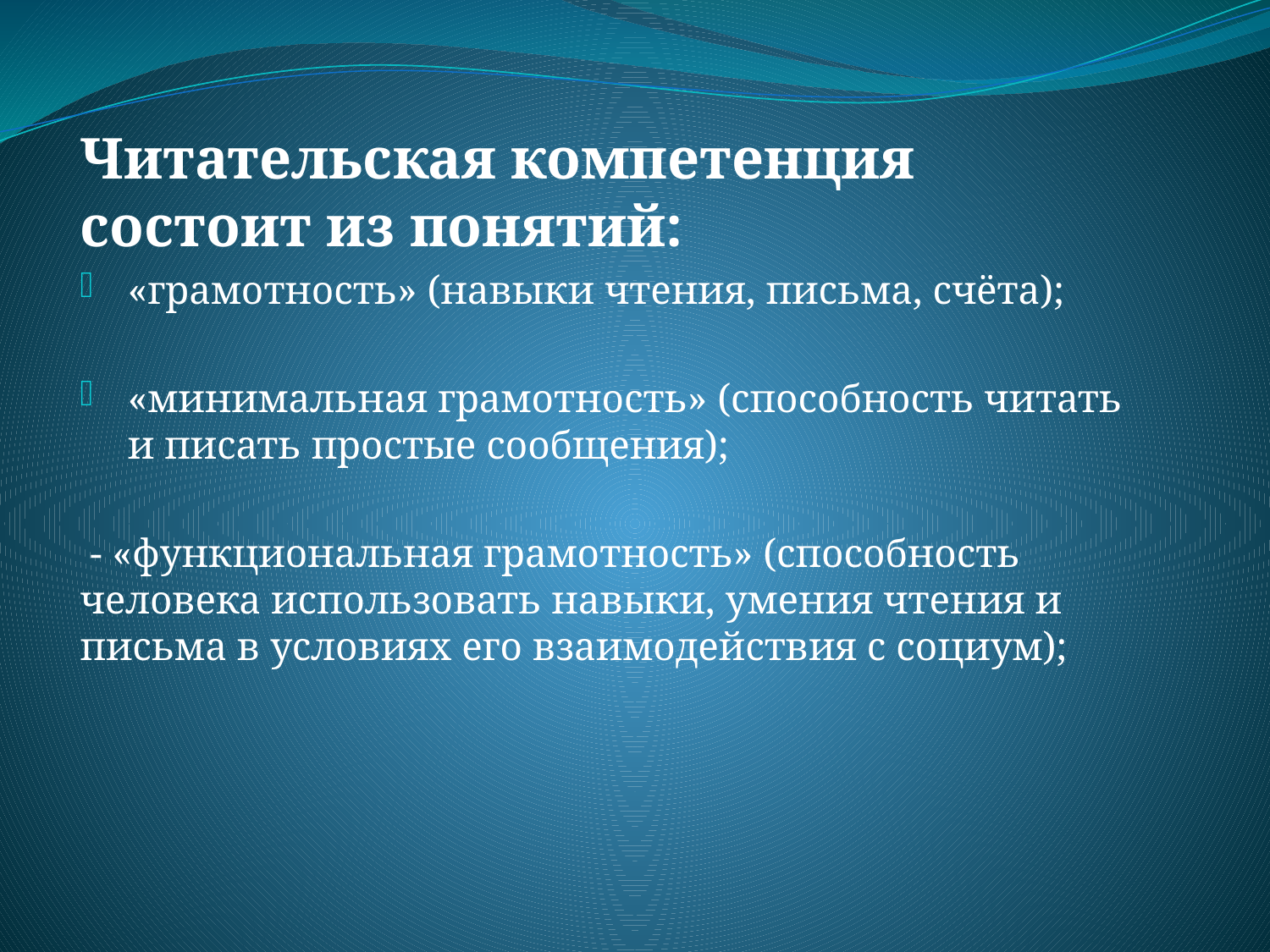

#
Читательская компетенция состоит из понятий:
«грамотность» (навыки чтения, письма, счёта);

«минимальная грамотность» (способность читать и писать простые сообщения);

 - «функциональная грамотность» (способность человека использовать навыки, умения чтения и письма в условиях его взаимодействия с социум);